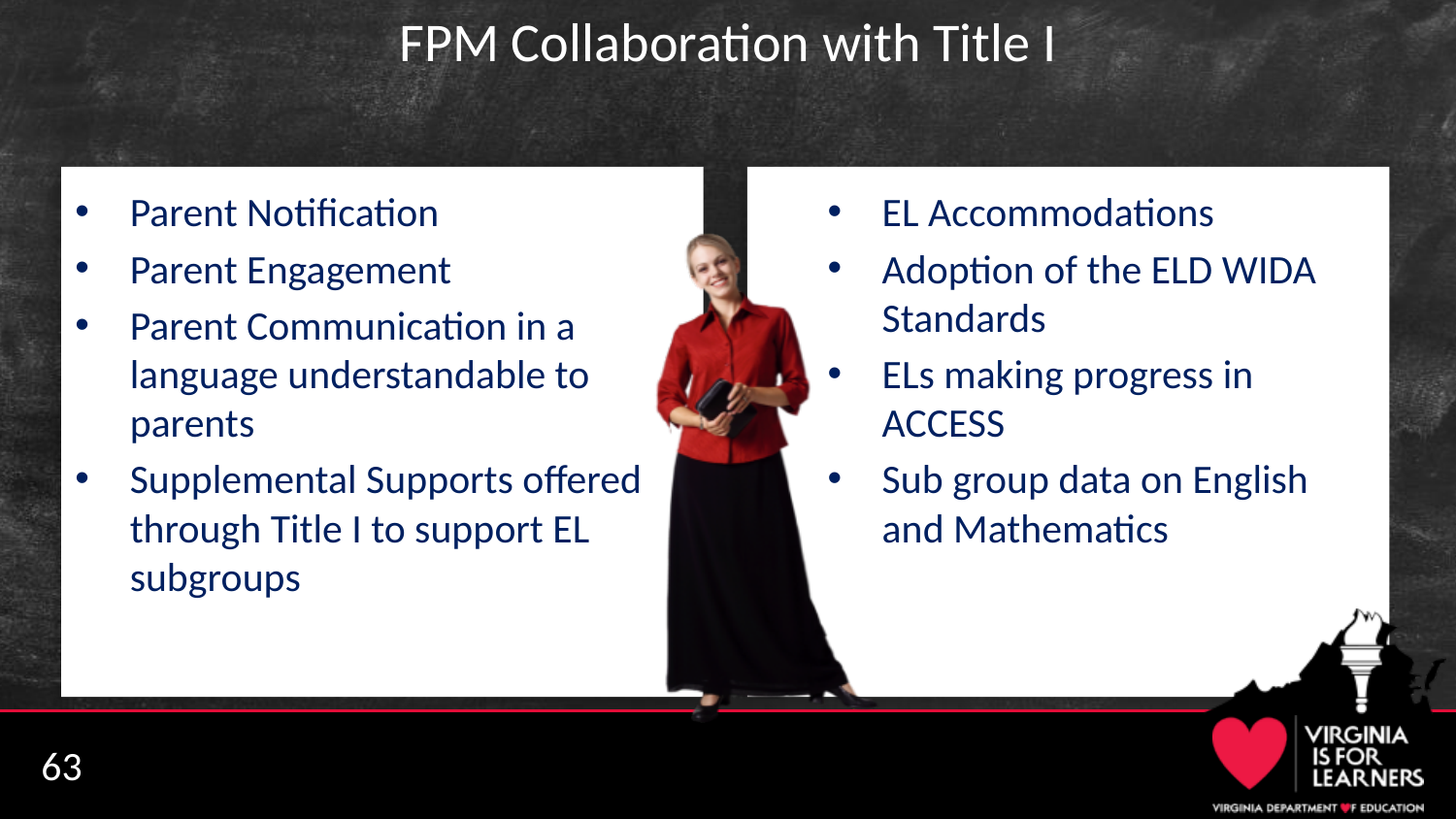

# FPM Collaboration with Title I
Parent Notification
Parent Engagement
Parent Communication in a language understandable to parents
Supplemental Supports offered through Title I to support EL subgroups

EL Accommodations
Adoption of the ELD WIDA Standards
ELs making progress in ACCESS
Sub group data on English and Mathematics